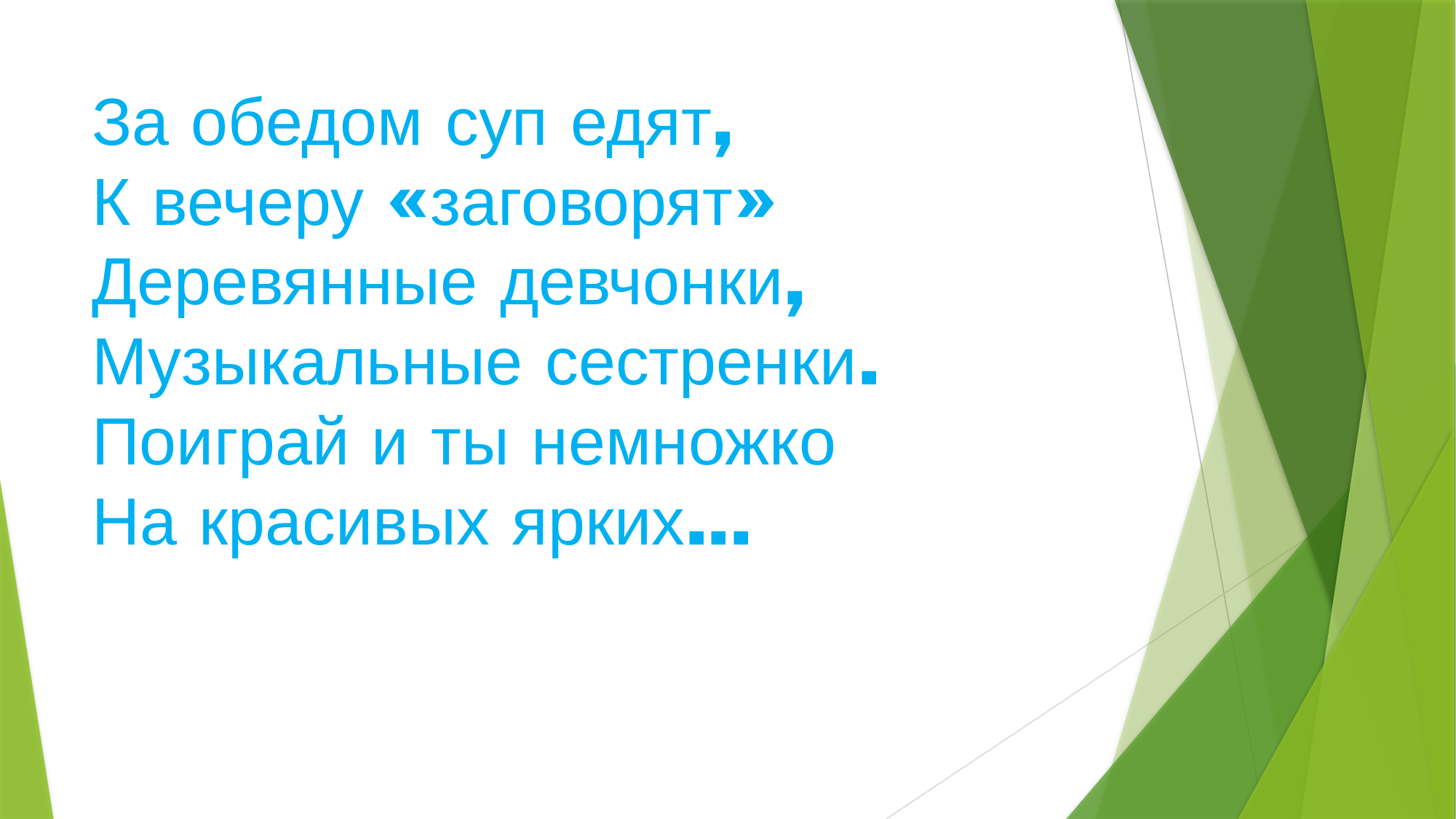

# За обедом суп едят, К вечеру «заговорят» Деревянные девчонки, Музыкальные сестренки. Поиграй и ты немножко На красивых ярких...